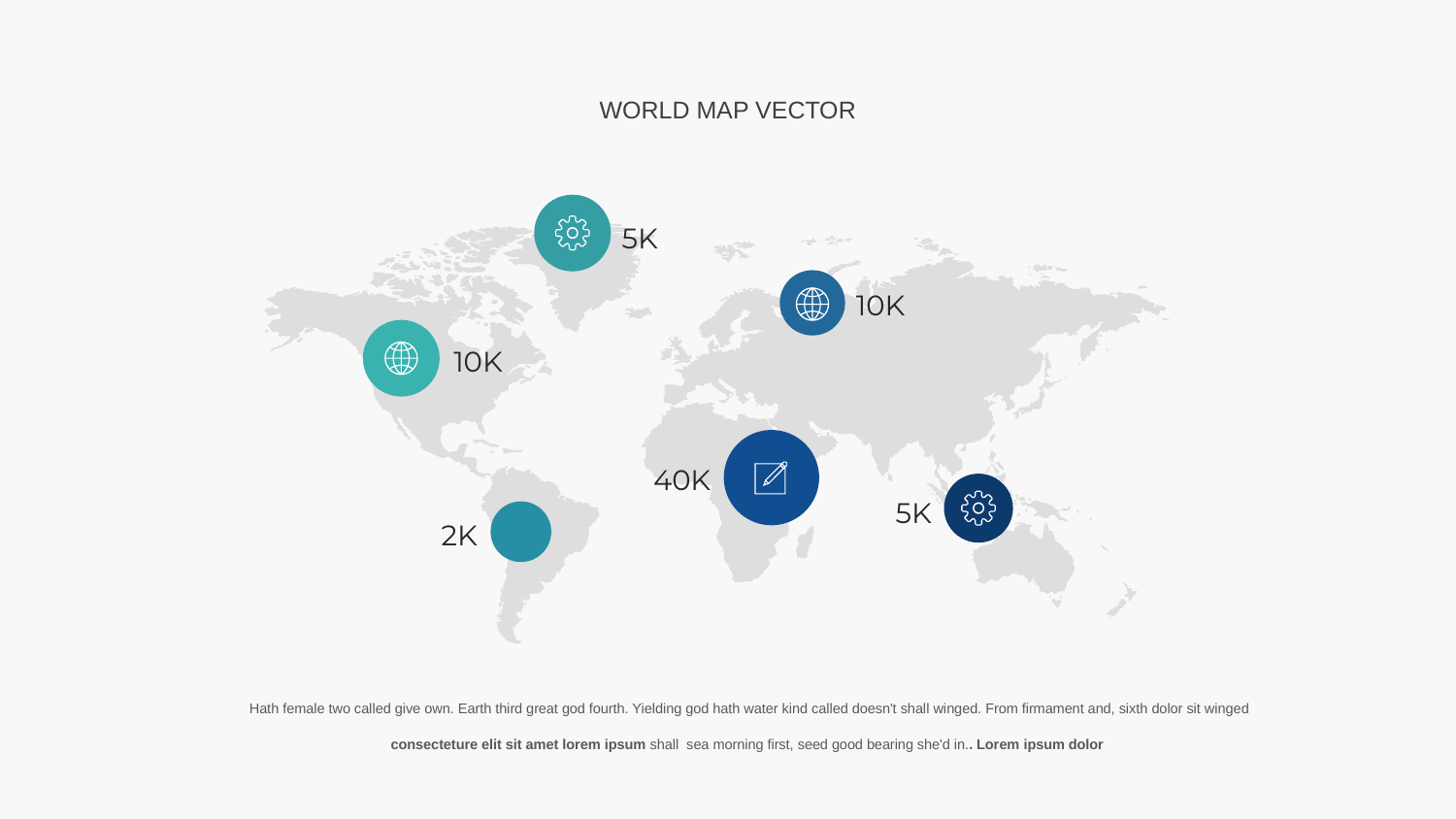

WORLD MAP VECTOR

5K

10K

10K

40K

5K

2K
Hath female two called give own. Earth third great god fourth. Yielding god hath water kind called doesn't shall winged. From firmament and, sixth dolor sit winged consecteture elit sit amet lorem ipsum shall  sea morning first, seed good bearing she'd in.. Lorem ipsum dolor